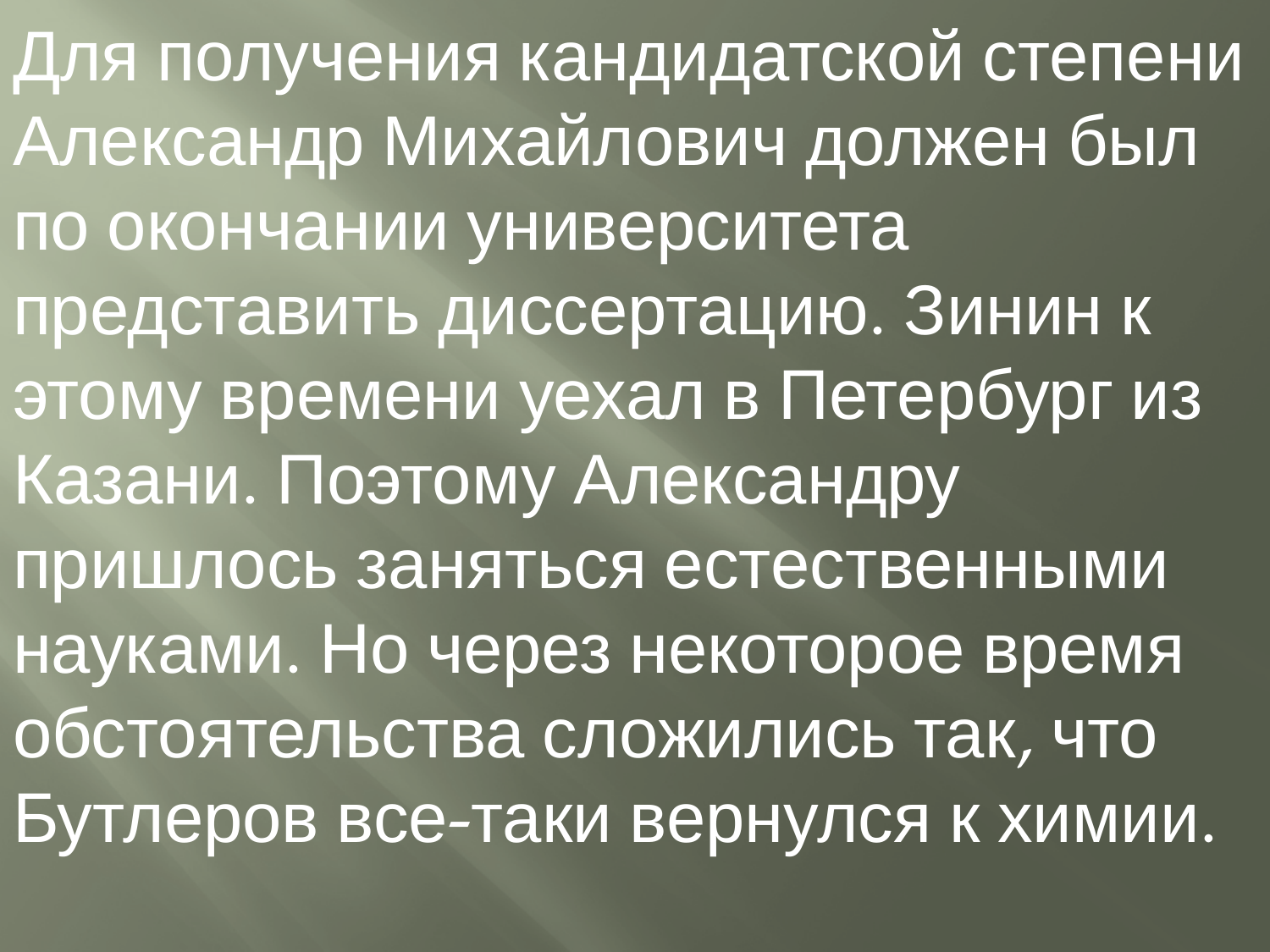

Для получения кандидатской степени Александр Михайлович должен был по окончании университета представить диссертацию. Зинин к этому времени уехал в Петербург из Казани. Поэтому Александру пришлось заняться естественными науками. Но через некоторое время обстоятельства сложились так, что Бутлеров все-таки вернулся к химии.